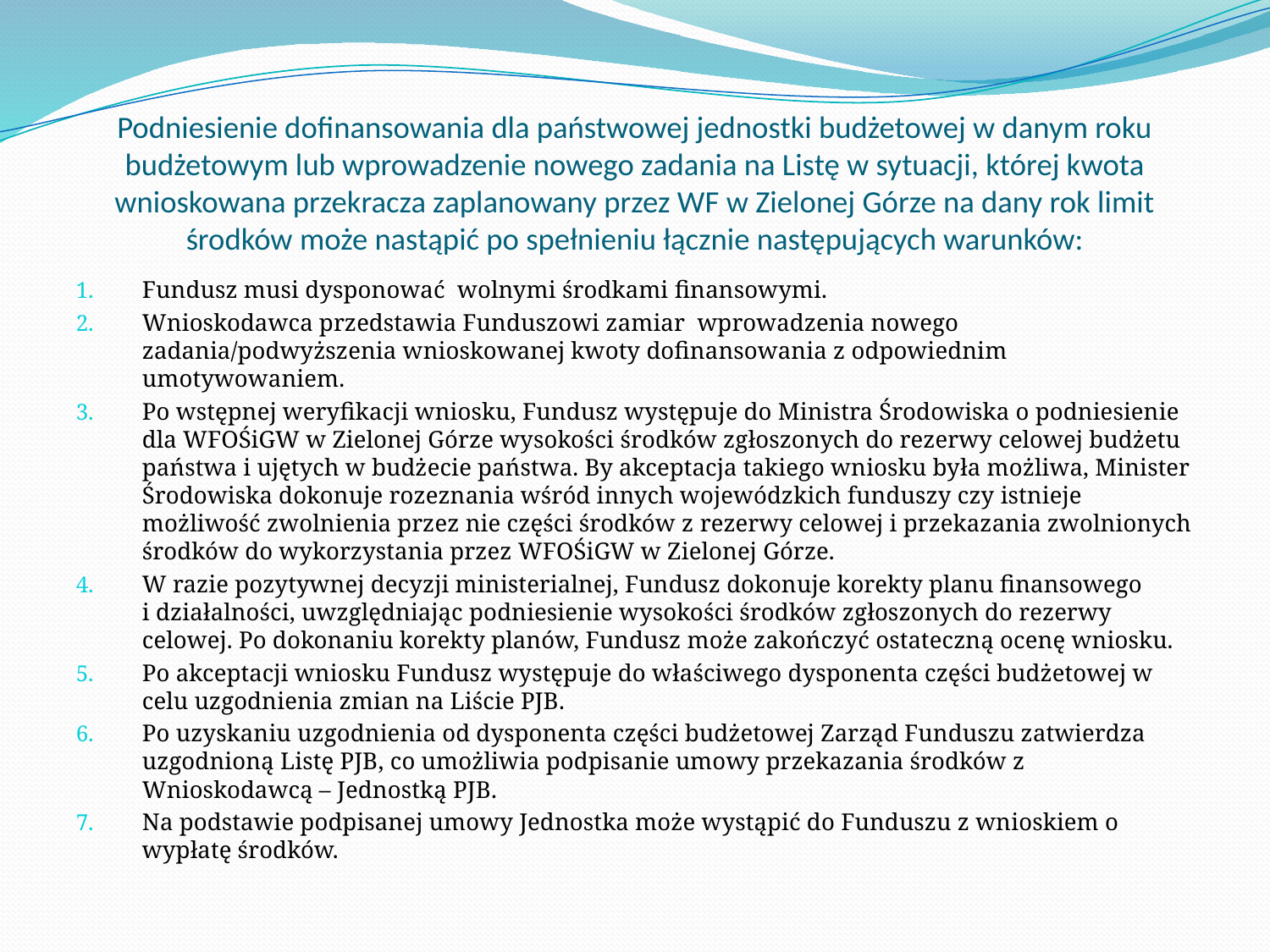

# Podniesienie dofinansowania dla państwowej jednostki budżetowej w danym roku budżetowym lub wprowadzenie nowego zadania na Listę w sytuacji, której kwota wnioskowana przekracza zaplanowany przez WF w Zielonej Górze na dany rok limit środków może nastąpić po spełnieniu łącznie następujących warunków:
Fundusz musi dysponować  wolnymi środkami finansowymi.
Wnioskodawca przedstawia Funduszowi zamiar  wprowadzenia nowego zadania/podwyższenia wnioskowanej kwoty dofinansowania z odpowiednim umotywowaniem.
Po wstępnej weryfikacji wniosku, Fundusz występuje do Ministra Środowiska o podniesienie dla WFOŚiGW w Zielonej Górze wysokości środków zgłoszonych do rezerwy celowej budżetu państwa i ujętych w budżecie państwa. By akceptacja takiego wniosku była możliwa, Minister Środowiska dokonuje rozeznania wśród innych wojewódzkich funduszy czy istnieje możliwość zwolnienia przez nie części środków z rezerwy celowej i przekazania zwolnionych środków do wykorzystania przez WFOŚiGW w Zielonej Górze.
W razie pozytywnej decyzji ministerialnej, Fundusz dokonuje korekty planu finansowego i działalności, uwzględniając podniesienie wysokości środków zgłoszonych do rezerwy celowej. Po dokonaniu korekty planów, Fundusz może zakończyć ostateczną ocenę wniosku.
Po akceptacji wniosku Fundusz występuje do właściwego dysponenta części budżetowej w celu uzgodnienia zmian na Liście PJB.
Po uzyskaniu uzgodnienia od dysponenta części budżetowej Zarząd Funduszu zatwierdza uzgodnioną Listę PJB, co umożliwia podpisanie umowy przekazania środków z  Wnioskodawcą – Jednostką PJB.
Na podstawie podpisanej umowy Jednostka może wystąpić do Funduszu z wnioskiem o  wypłatę środków.